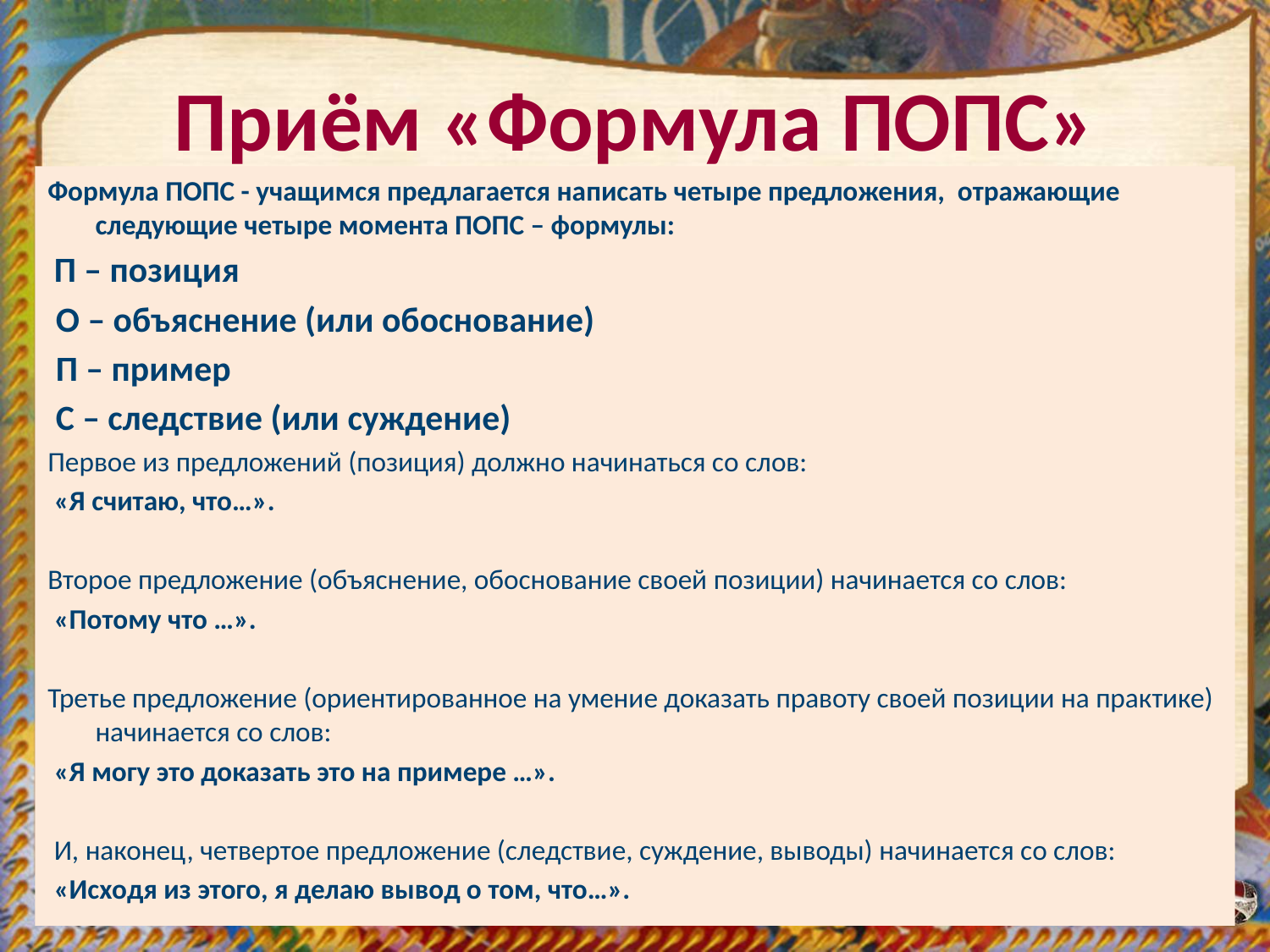

# Приём «Формула ПОПС»
Формула ПОПС - учащимся предлагается написать четыре предложения,  отражающие следующие четыре момента ПОПС – формулы:
 П – позиция
 О – объяснение (или обоснование)
 П – пример
 С – следствие (или суждение)
Первое из предложений (позиция) должно начинаться со слов:
 «Я считаю, что…».

Второе предложение (объяснение, обоснование своей позиции) начинается со слов:
 «Потому что …».

Третье предложение (ориентированное на умение доказать правоту своей позиции на практике) начинается со слов:
 «Я могу это доказать это на примере …».

 И, наконец, четвертое предложение (следствие, суждение, выводы) начинается со слов:
 «Исходя из этого, я делаю вывод о том, что…».